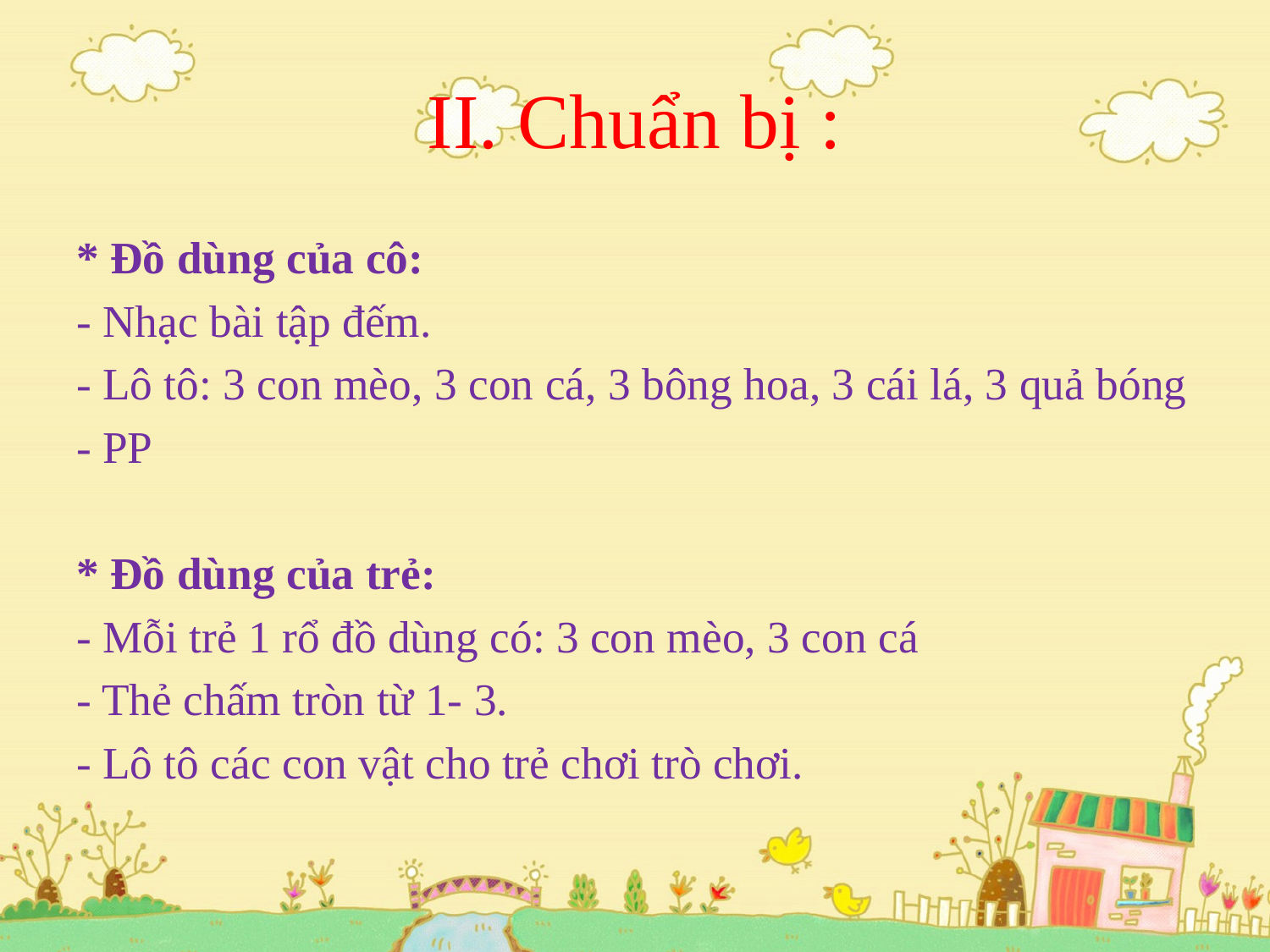

# II. Chuẩn bị :
* Đồ dùng của cô:
- Nhạc bài tập đếm.
- Lô tô: 3 con mèo, 3 con cá, 3 bông hoa, 3 cái lá, 3 quả bóng
- PP

* Đồ dùng của trẻ:
- Mỗi trẻ 1 rổ đồ dùng có: 3 con mèo, 3 con cá
- Thẻ chấm tròn từ 1- 3.
- Lô tô các con vật cho trẻ chơi trò chơi.